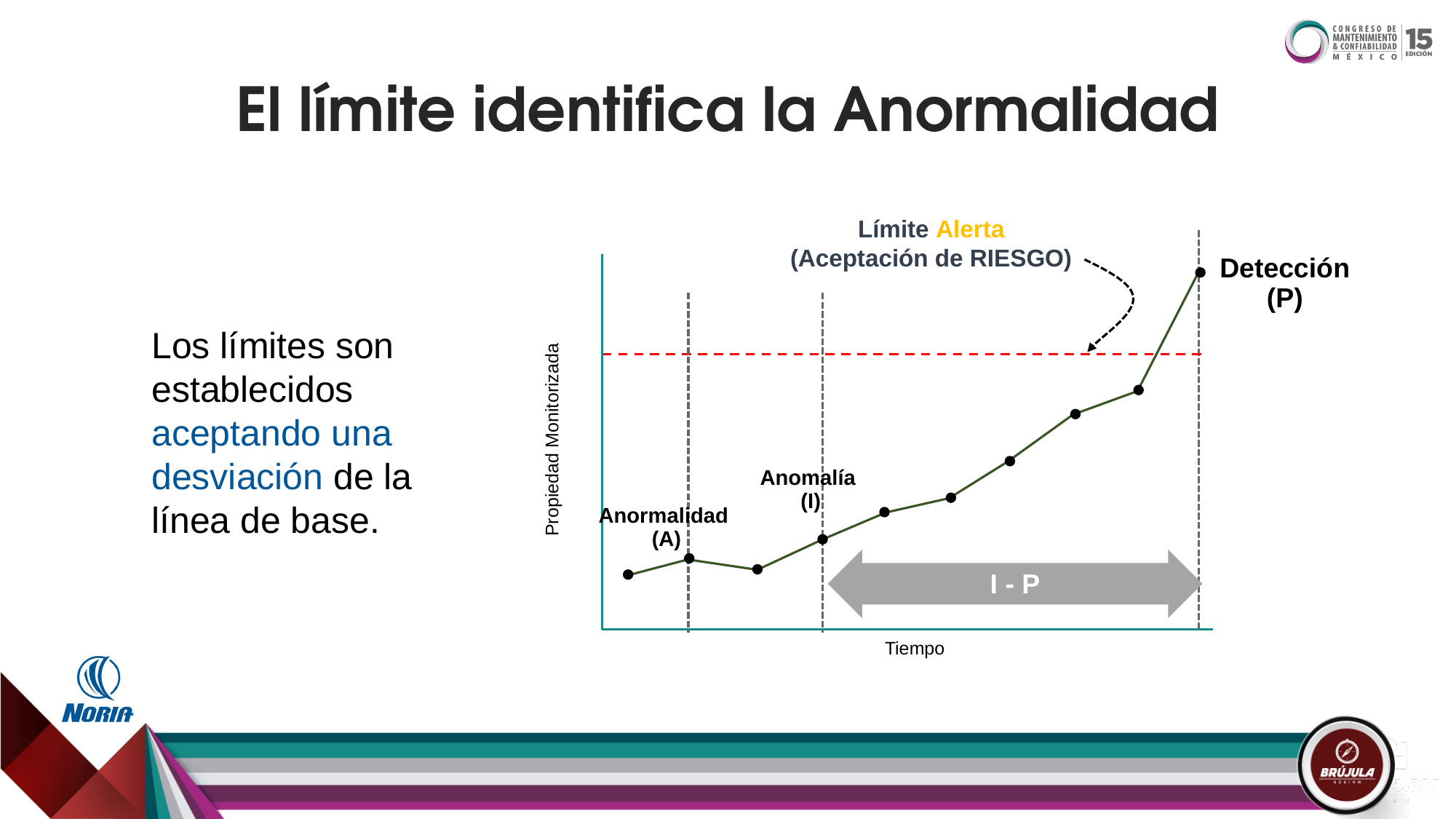

# El límite identifica la Anormalidad
Límite Alerta
(Aceptación de RIESGO)
Propiedad Monitorizada
Detección (P)

Los límites son establecidos aceptando una desviación de la línea de base.

Anomalía
(I)

Anormalidad
(A)

I - P

Tiempo